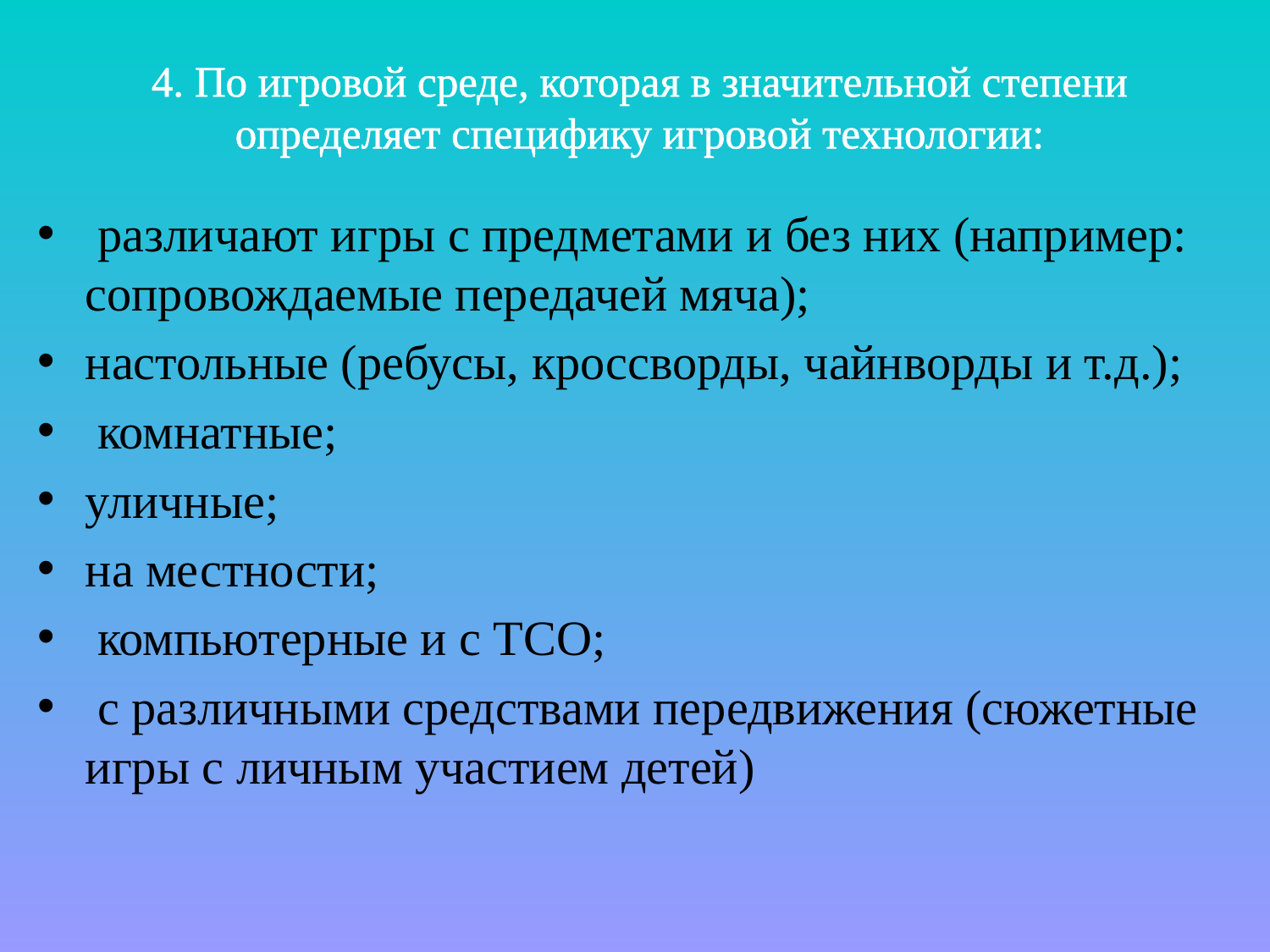

# 4. По игровой среде, которая в значительной степени определяет специфику игровой технологии:
 различают игры с предметами и без них (например: сопровождаемые передачей мяча);
настольные (ребусы, кроссворды, чайнворды и т.д.);
 комнатные;
уличные;
на местности;
 компьютерные и с ТСО;
 с различными средствами передвижения (сюжетные игры с личным участием детей)